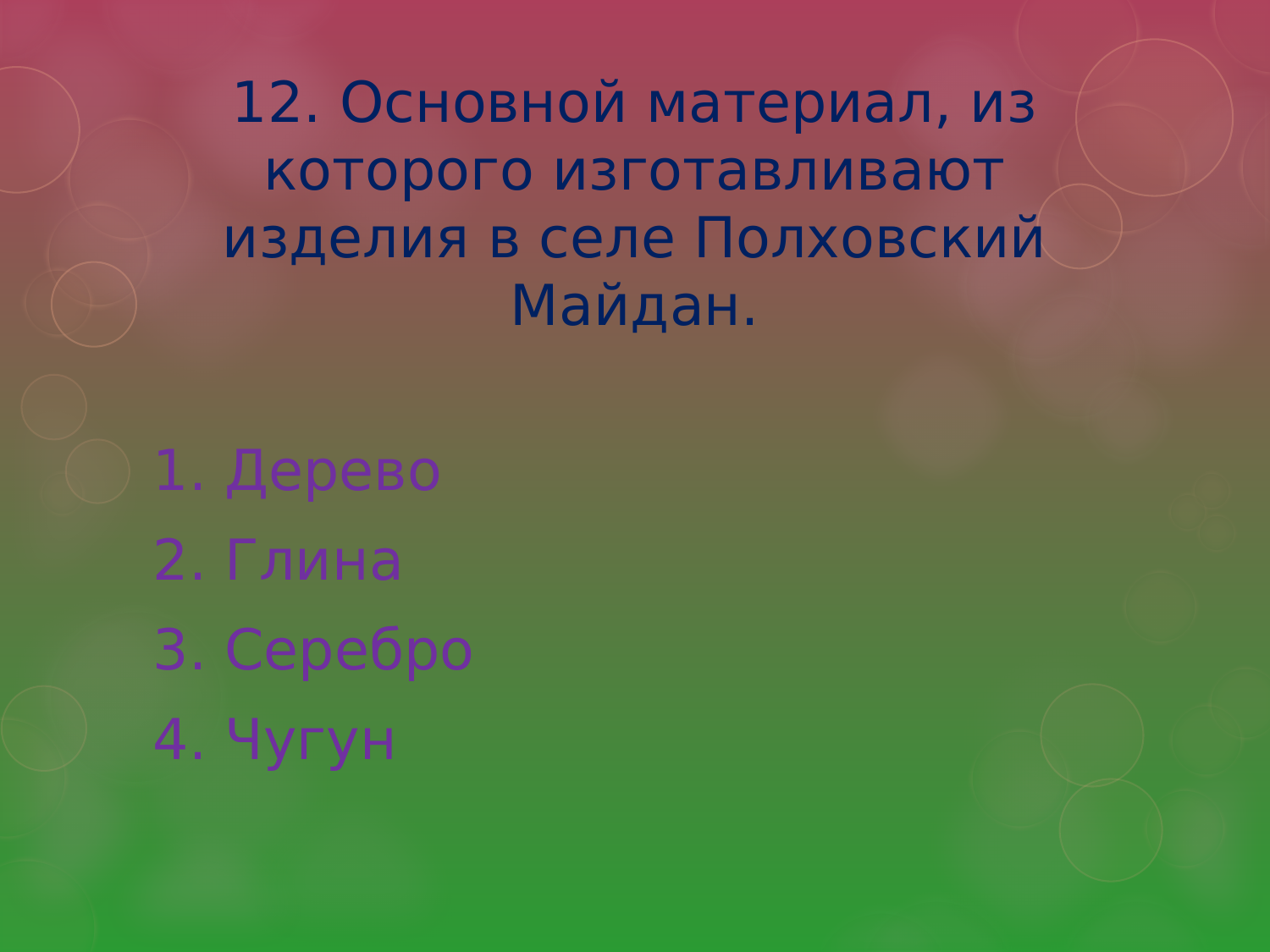

# 12. Основной материал, из которого изготавливают изделия в селе Полховский Майдан.
1. Дерево
2. Глина
3. Серебро
4. Чугун